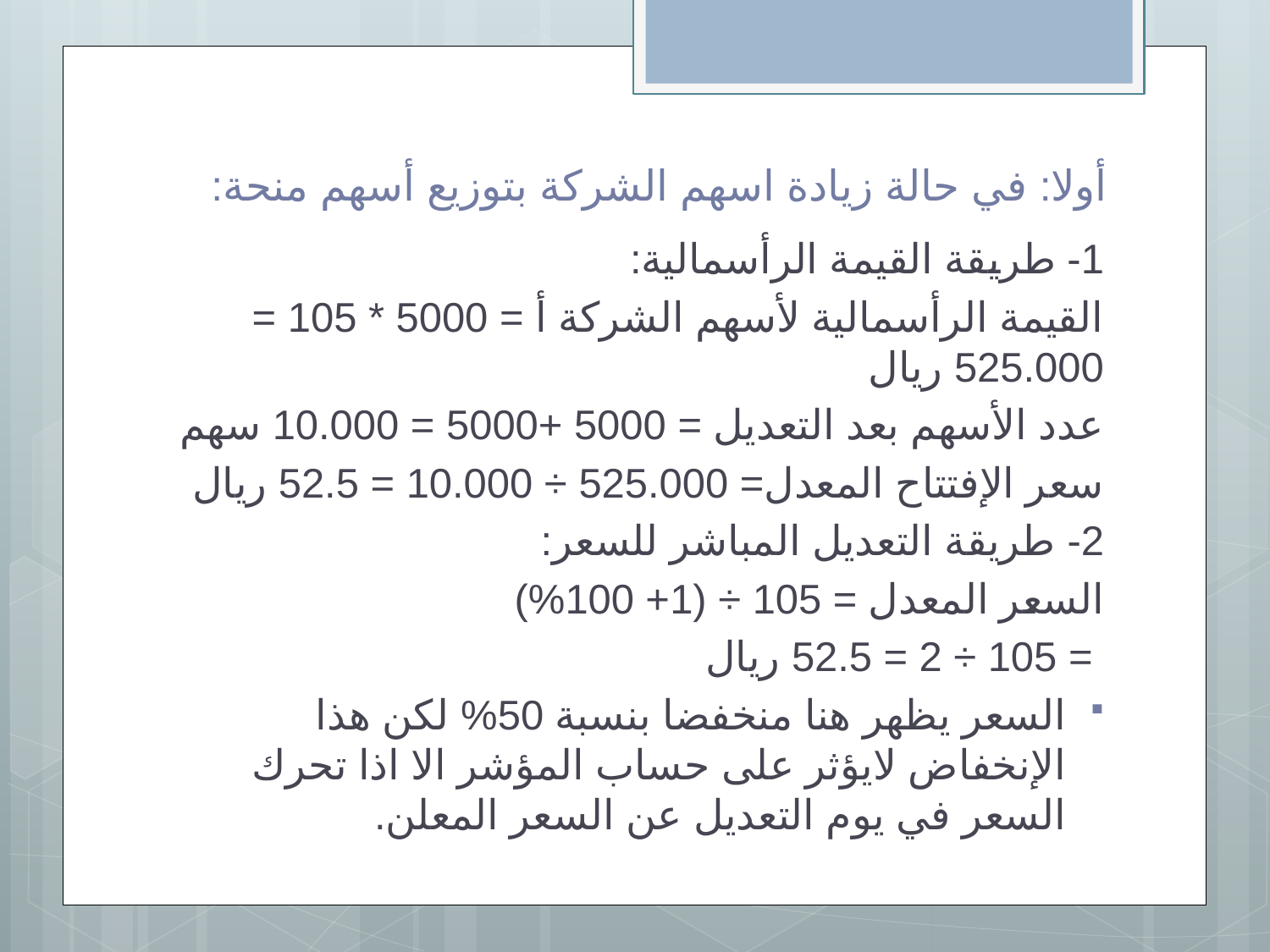

# أولا: في حالة زيادة اسهم الشركة بتوزيع أسهم منحة:
1- طريقة القيمة الرأسمالية:
القيمة الرأسمالية لأسهم الشركة أ = 5000 * 105 = 525.000 ريال
عدد الأسهم بعد التعديل = 5000 +5000 = 10.000 سهم
سعر الإفتتاح المعدل= 525.000 ÷ 10.000 = 52.5 ريال
2- طريقة التعديل المباشر للسعر:
السعر المعدل = 105 ÷ (1+ 100%)
	 = 105 ÷ 2 = 52.5 ريال
السعر يظهر هنا منخفضا بنسبة 50% لكن هذا الإنخفاض لايؤثر على حساب المؤشر الا اذا تحرك السعر في يوم التعديل عن السعر المعلن.